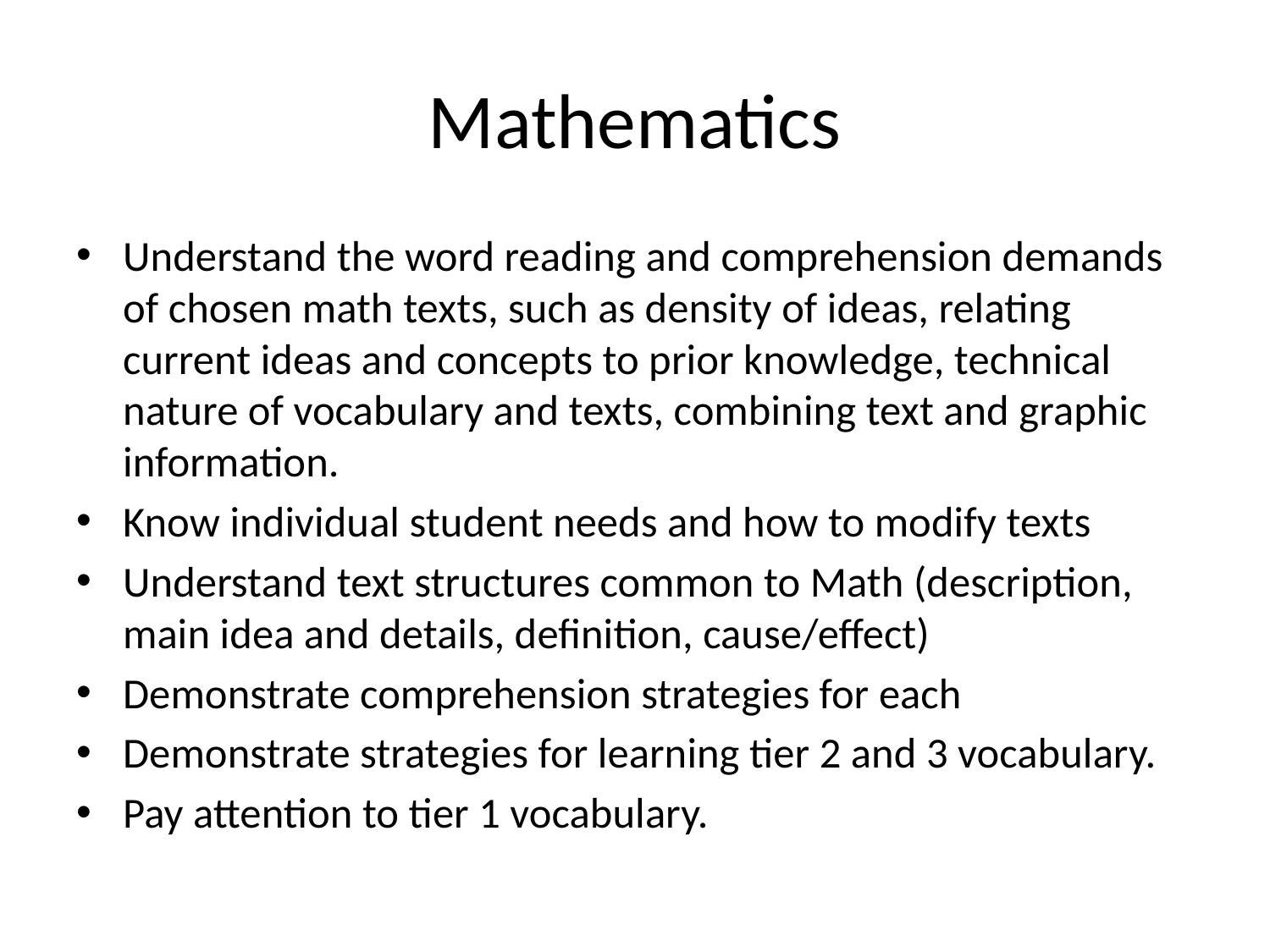

# Mathematics
Understand the word reading and comprehension demands of chosen math texts, such as density of ideas, relating current ideas and concepts to prior knowledge, technical nature of vocabulary and texts, combining text and graphic information.
Know individual student needs and how to modify texts
Understand text structures common to Math (description, main idea and details, definition, cause/effect)
Demonstrate comprehension strategies for each
Demonstrate strategies for learning tier 2 and 3 vocabulary.
Pay attention to tier 1 vocabulary.